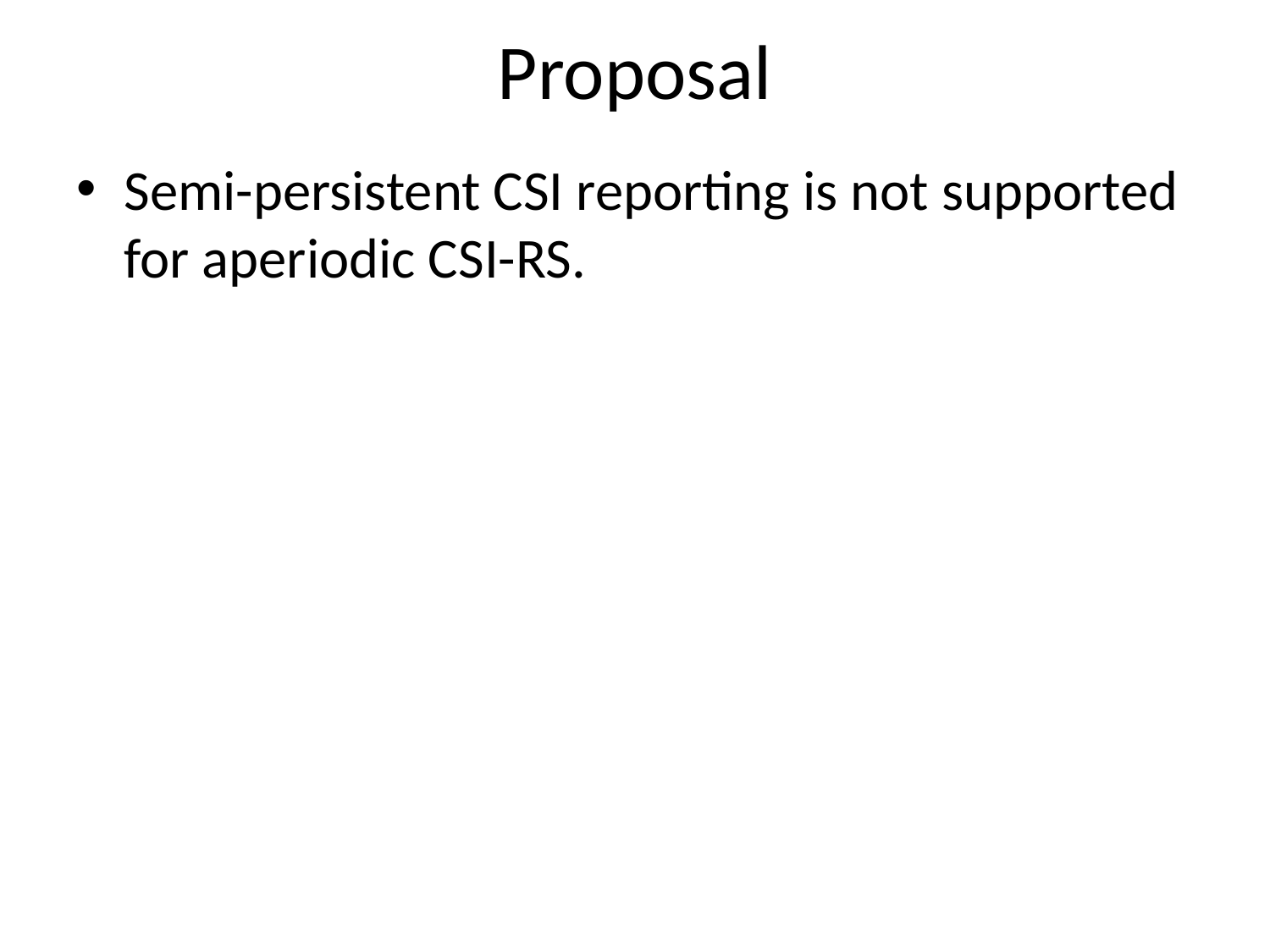

# Proposal
Semi-persistent CSI reporting is not supported for aperiodic CSI-RS.